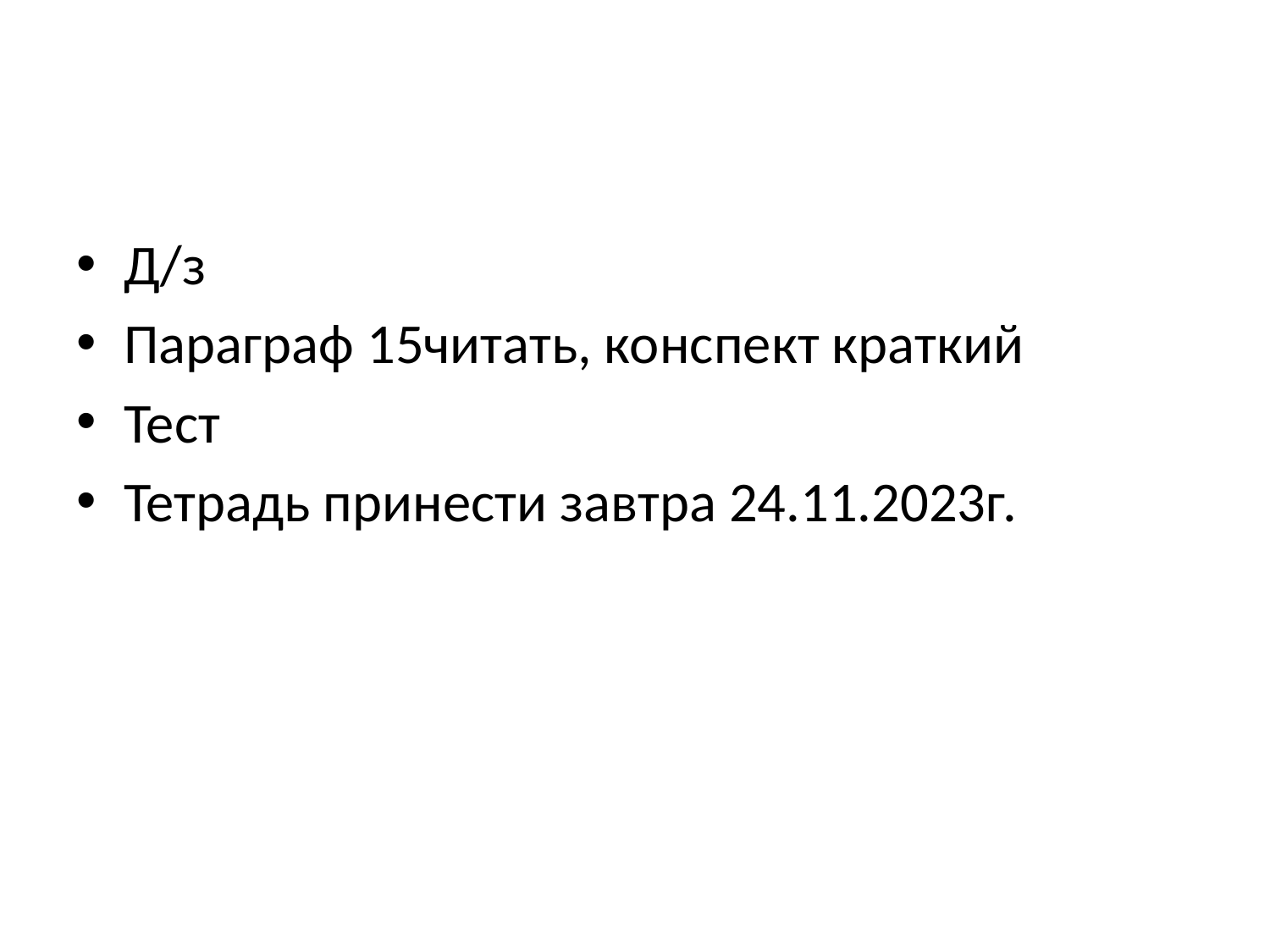

#
Д/з
Параграф 15читать, конспект краткий
Тест
Тетрадь принести завтра 24.11.2023г.